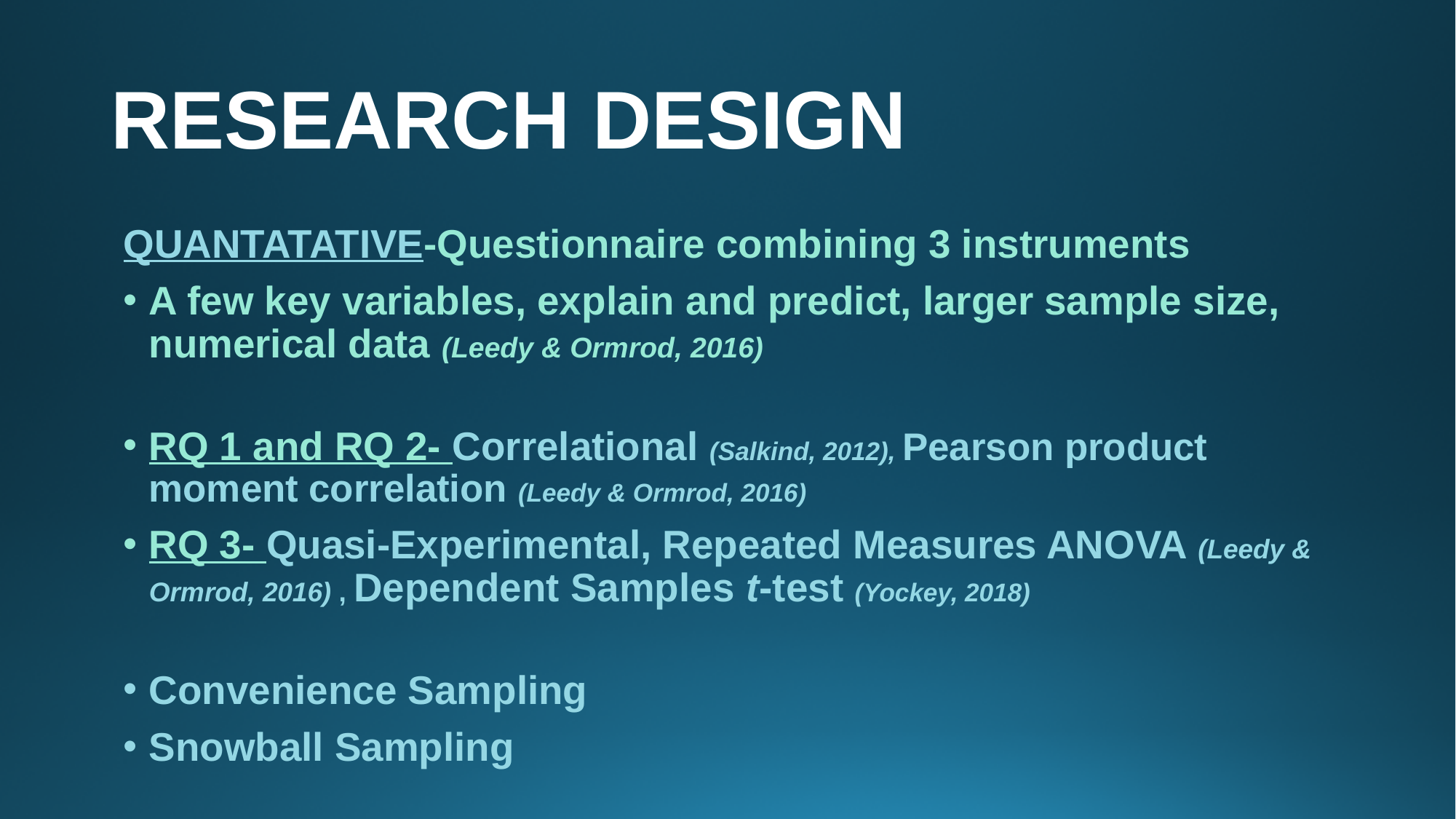

# RESEARCH DESIGN
QUANTATATIVE-Questionnaire combining 3 instruments
A few key variables, explain and predict, larger sample size, numerical data (Leedy & Ormrod, 2016)

RQ 1 and RQ 2- Correlational (Salkind, 2012), Pearson product moment correlation (Leedy & Ormrod, 2016)
RQ 3- Quasi-Experimental, Repeated Measures ANOVA (Leedy & Ormrod, 2016) , Dependent Samples t-test (Yockey, 2018)

Convenience Sampling
Snowball Sampling